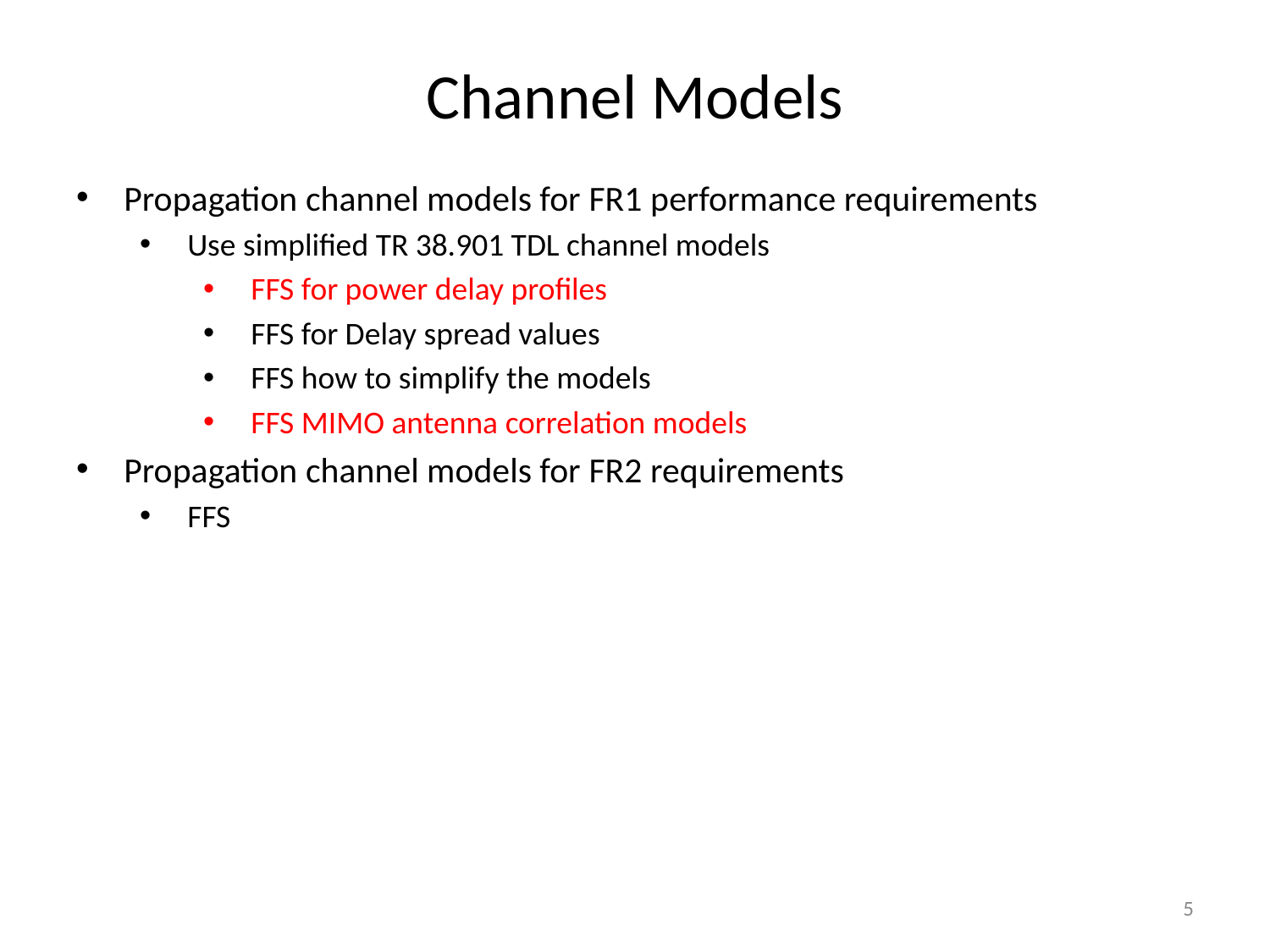

# Channel Models
Propagation channel models for FR1 performance requirements
Use simplified TR 38.901 TDL channel models
FFS for power delay profiles
FFS for Delay spread values
FFS how to simplify the models
FFS MIMO antenna correlation models
Propagation channel models for FR2 requirements
FFS

5